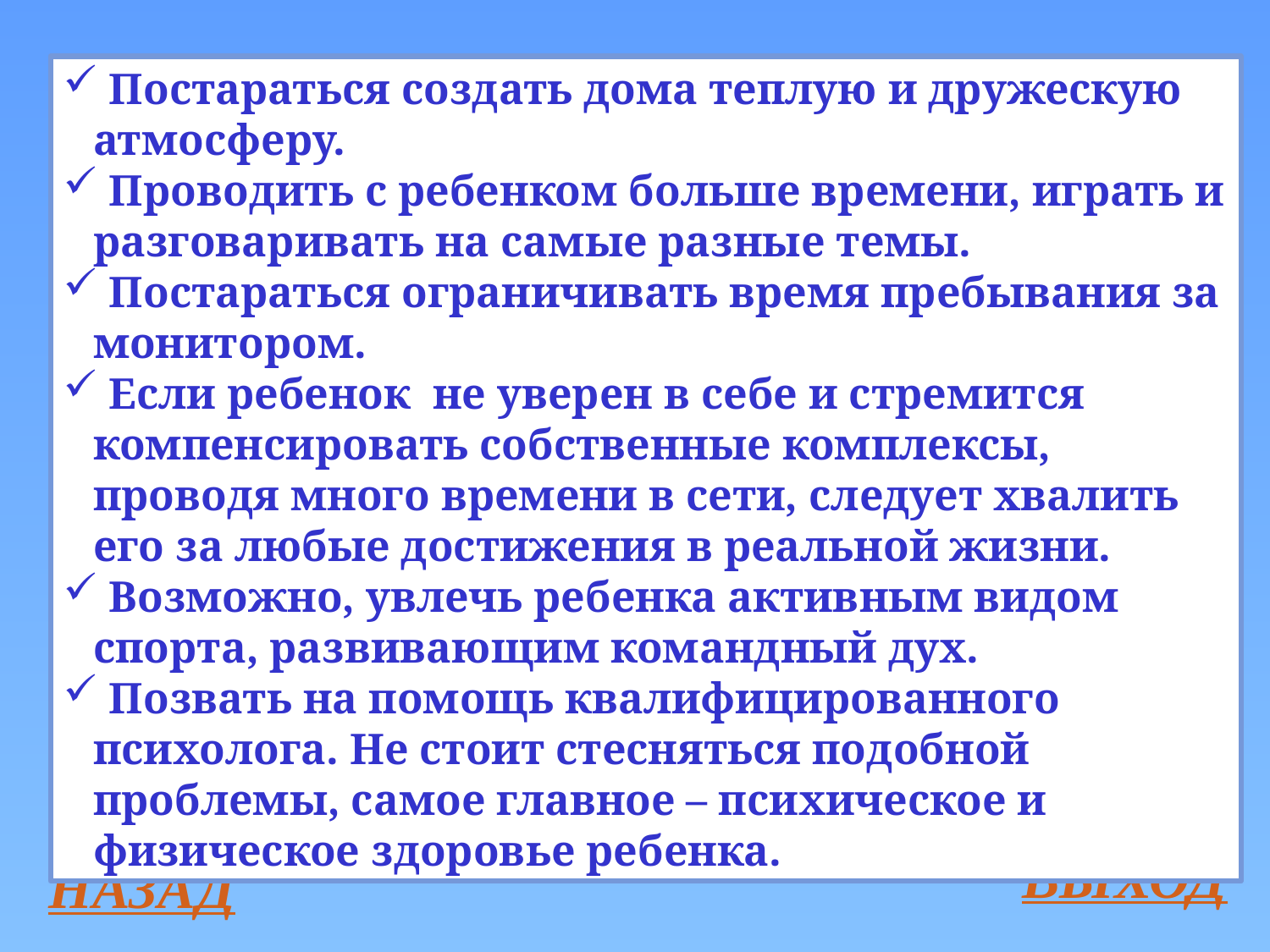

Постараться создать дома теплую и дружескую атмосферу.
 Проводить с ребенком больше времени, играть и разговаривать на самые разные темы.
 Постараться ограничивать время пребывания за монитором.
 Если ребенок  не уверен в себе и стремится компенсировать собственные комплексы, проводя много времени в сети, следует хвалить его за любые достижения в реальной жизни.
 Возможно, увлечь ребенка активным видом спорта, развивающим командный дух.
 Позвать на помощь квалифицированного психолога. Не стоит стесняться подобной проблемы, самое главное – психическое и физическое здоровье ребенка.

ВЫХОД
НАЗАД